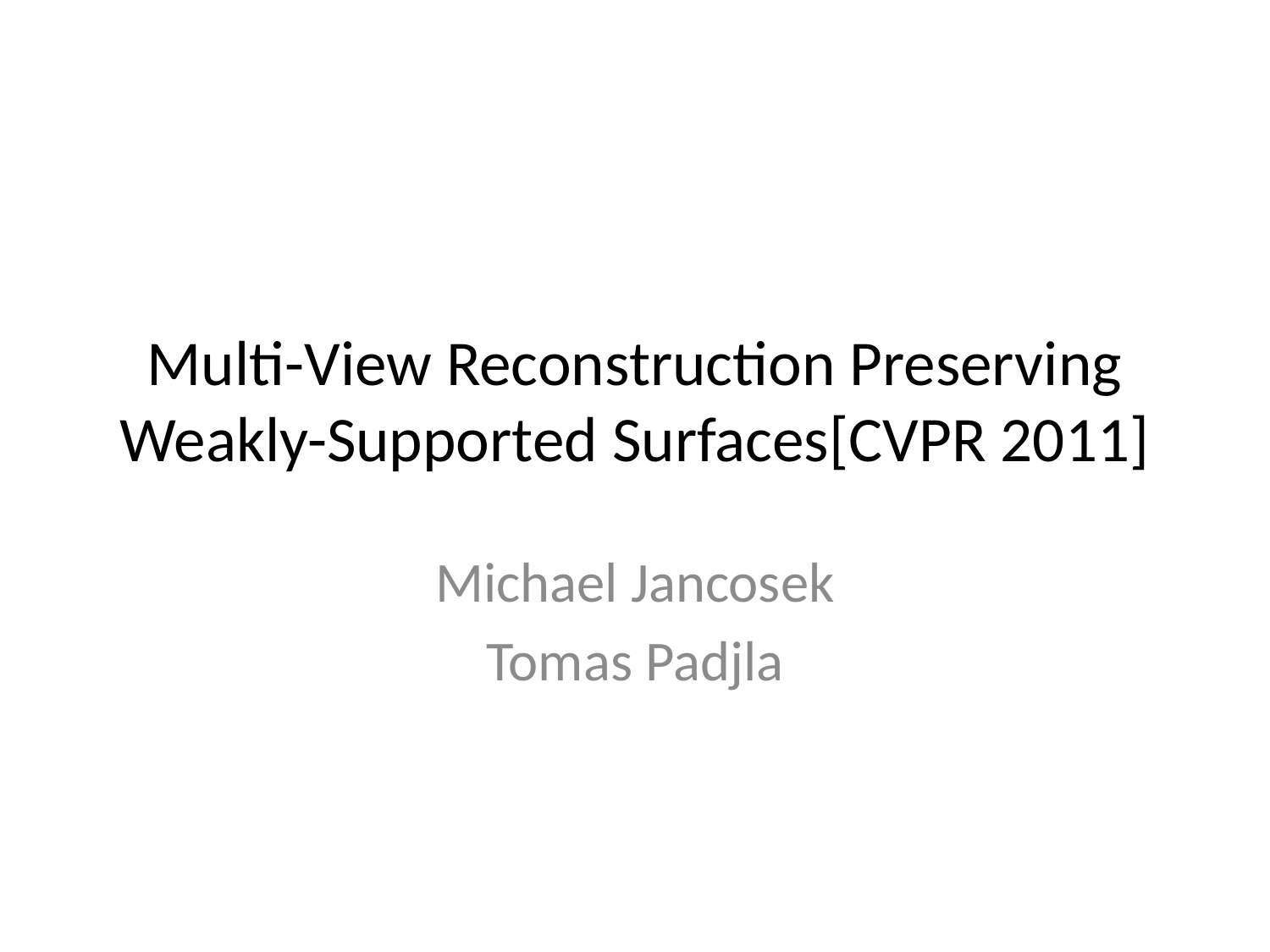

# Multi-View Reconstruction Preserving Weakly-Supported Surfaces[CVPR 2011]
Michael Jancosek
Tomas Padjla